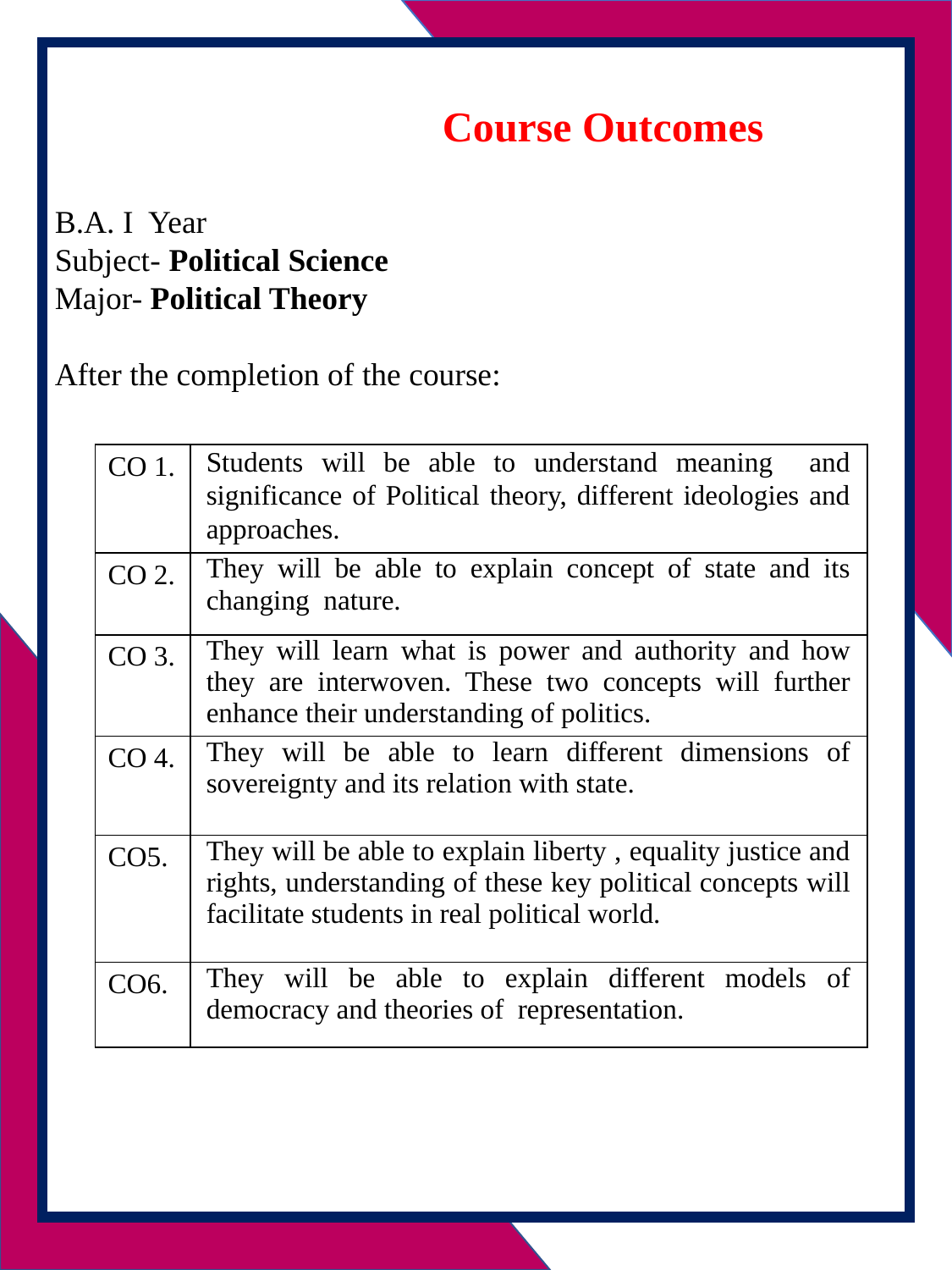

Course Outcomes

B.A. I  Year
Subject- Political Science
Major- Political Theory

After the completion of the course:

| CO 1. | Students will be able to understand meaning and significance of Political theory, different ideologies and approaches. |
| --- | --- |
| CO 2. | They will be able to explain concept of state and its changing nature. |
| CO 3. | They will learn what is power and authority and how they are interwoven. These two concepts will further enhance their understanding of politics. |
| CO 4. | They will be able to learn different dimensions of sovereignty and its relation with state. |
| CO5. | They will be able to explain liberty , equality justice and rights, understanding of these key political concepts will facilitate students in real political world. |
| CO6. | They will be able to explain different models of democracy and theories of representation. |